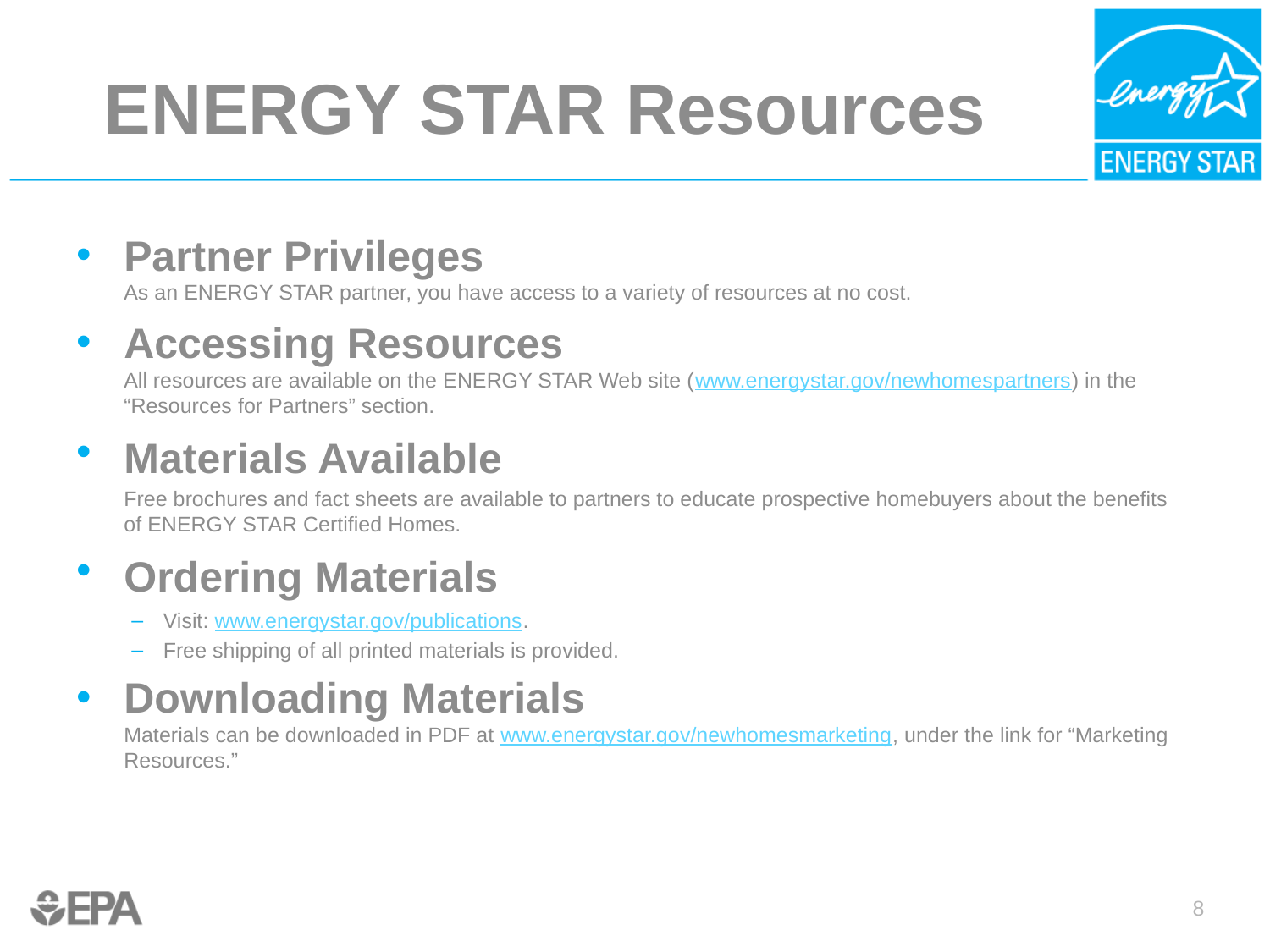

# ENERGY STAR Resources
Partner Privileges
As an ENERGY STAR partner, you have access to a variety of resources at no cost.
Accessing Resources
All resources are available on the ENERGY STAR Web site (www.energystar.gov/newhomespartners) in the “Resources for Partners” section.
Materials Available
Free brochures and fact sheets are available to partners to educate prospective homebuyers about the benefits of ENERGY STAR Certified Homes.
Ordering Materials
Visit: www.energystar.gov/publications.
Free shipping of all printed materials is provided.
Downloading Materials
Materials can be downloaded in PDF at www.energystar.gov/newhomesmarketing, under the link for “Marketing Resources.”

8